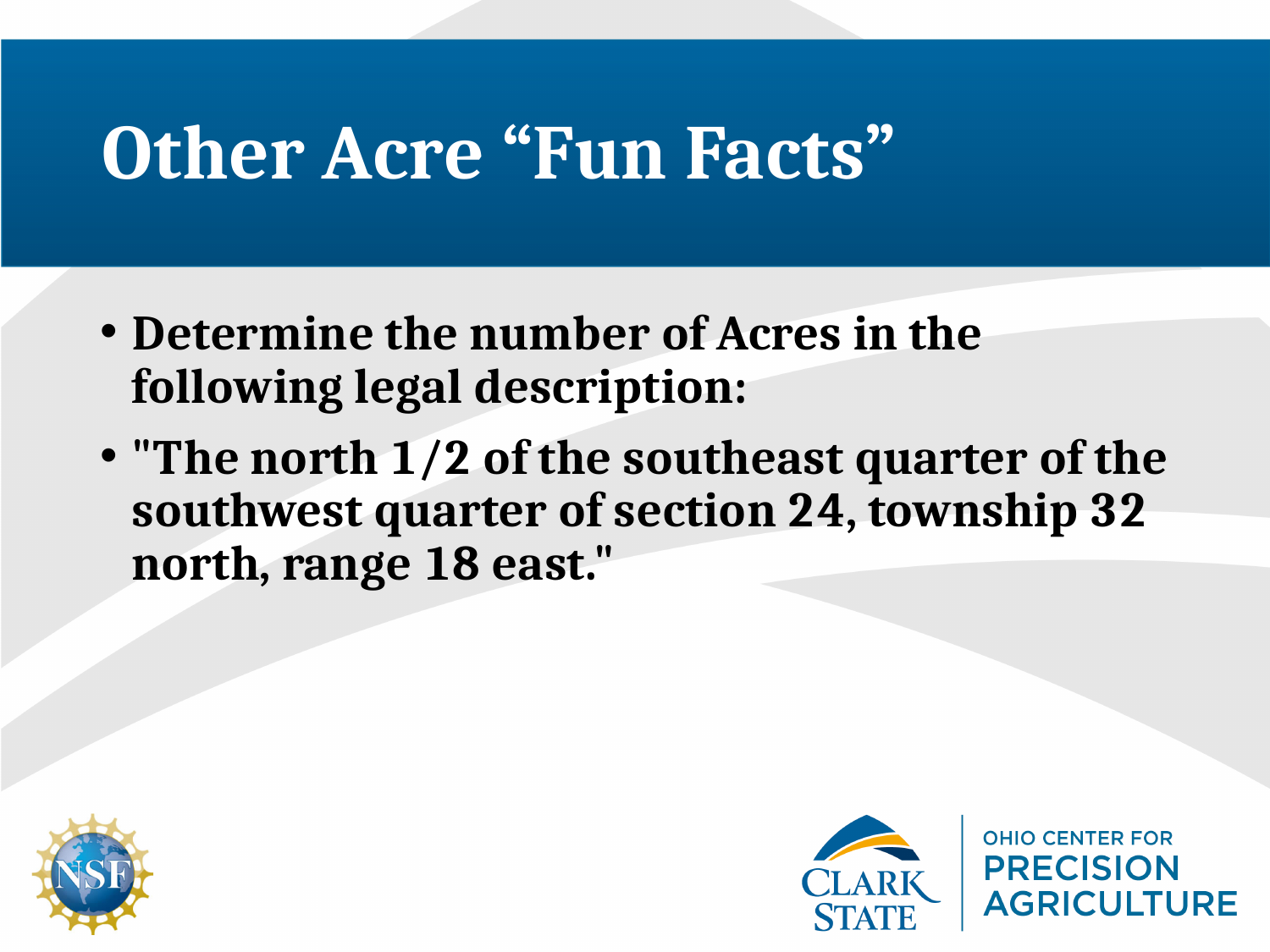

# Other Acre “Fun Facts”
Determine the number of Acres in the following legal description:
"The north 1/2 of the southeast quarter of the southwest quarter of section 24, township 32 north, range 18 east."